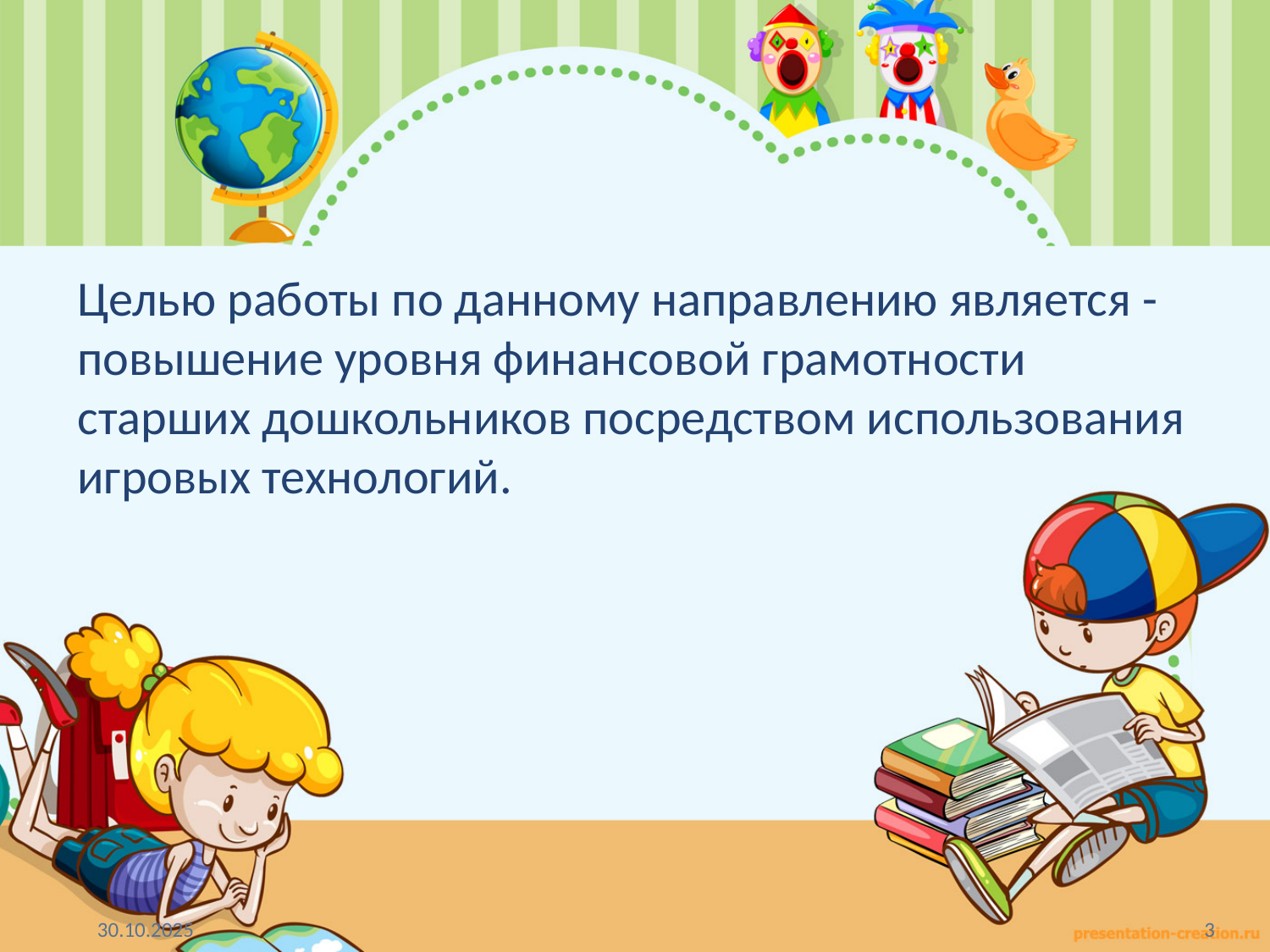

Целью работы по данному направлению является - повышение уровня финансовой грамотности старших дошкольников посредством использования игровых технологий.